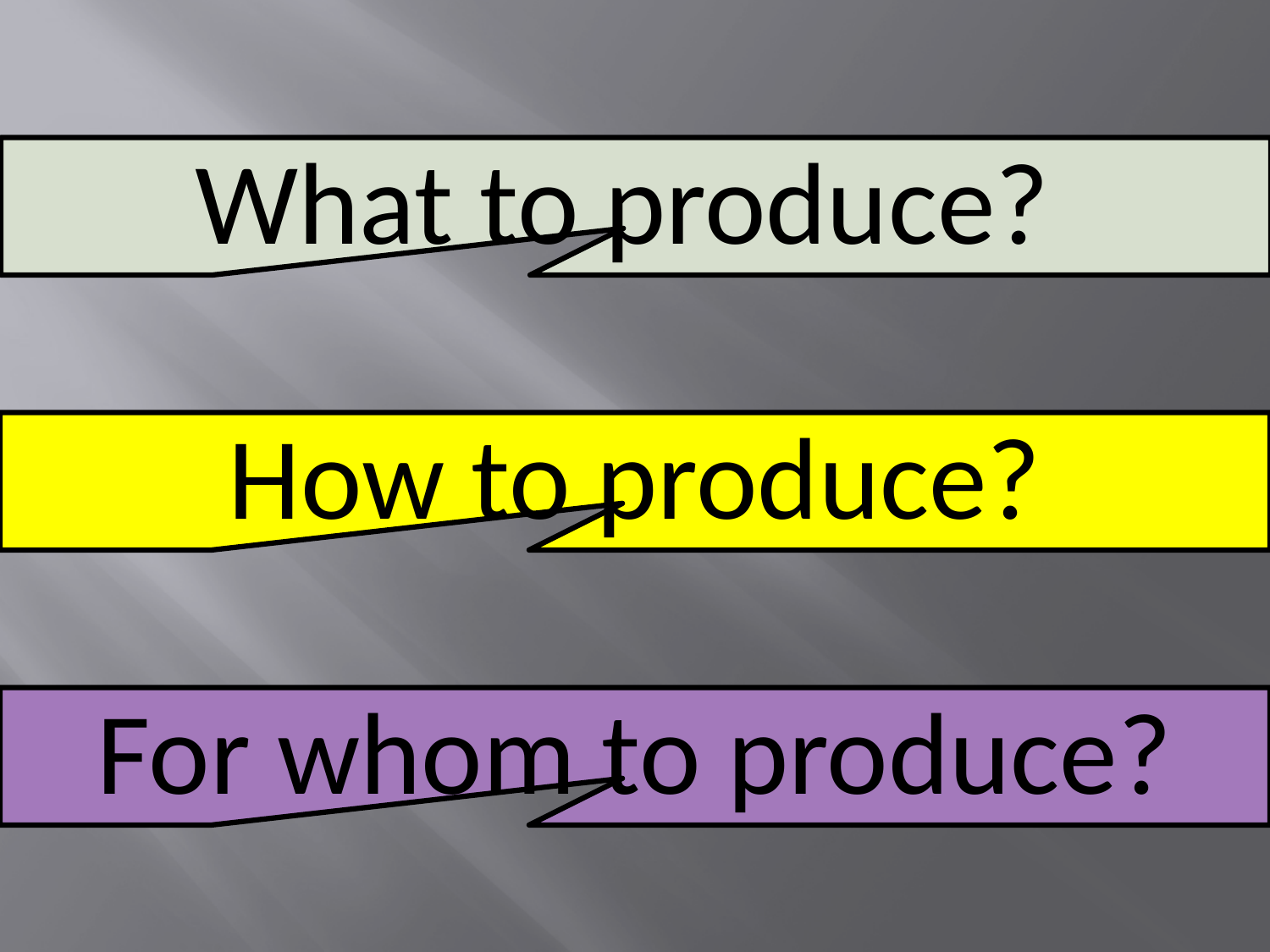

What to produce?
How to produce?
For whom to produce?